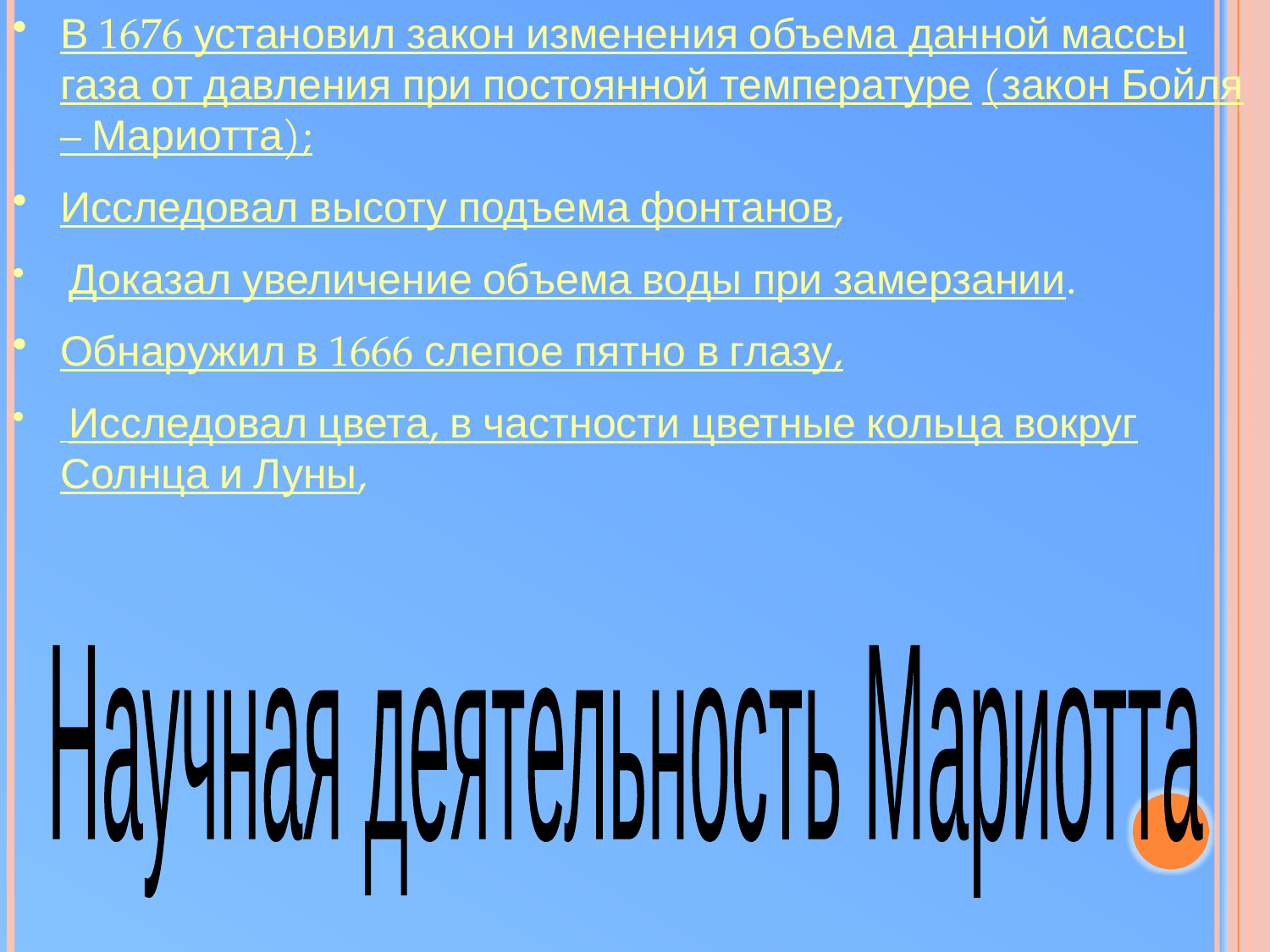

В 1676 установил закон изменения объема данной массы газа от давления при постоянной температуре (закон Бойля – Мариотта);
Исследовал высоту подъема фонтанов,
 Доказал увеличение объема воды при замерзании.
Обнаружил в 1666 слепое пятно в глазу,
 Исследовал цвета, в частности цветные кольца вокруг Солнца и Луны,
Научная деятельность Мариотта